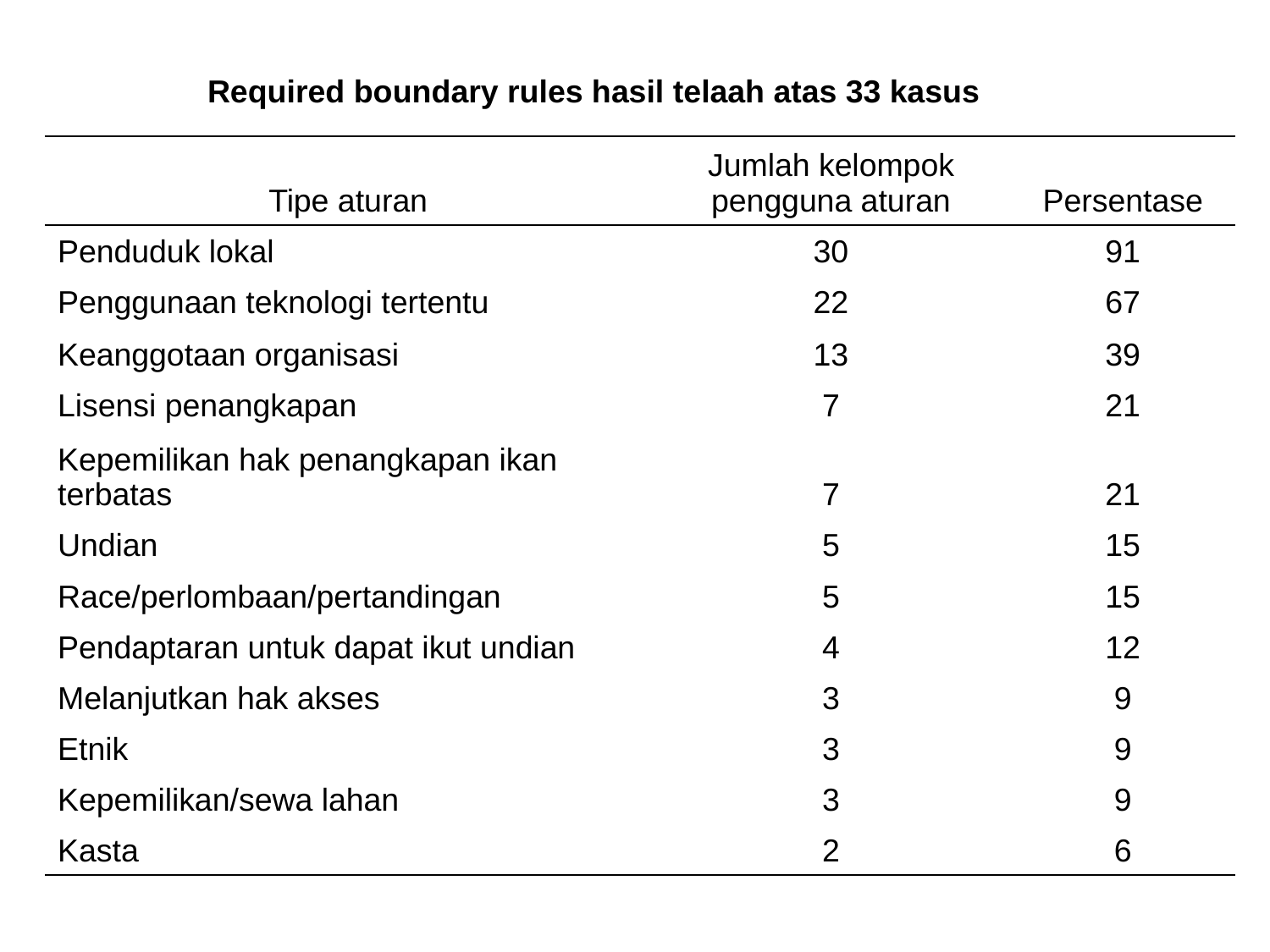

Required boundary rules hasil telaah atas 33 kasus
| Tipe aturan | Jumlah kelompok pengguna aturan | Persentase |
| --- | --- | --- |
| Penduduk lokal | 30 | 91 |
| Penggunaan teknologi tertentu | 22 | 67 |
| Keanggotaan organisasi | 13 | 39 |
| Lisensi penangkapan | 7 | 21 |
| Kepemilikan hak penangkapan ikan terbatas | 7 | 21 |
| Undian | 5 | 15 |
| Race/perlombaan/pertandingan | 5 | 15 |
| Pendaptaran untuk dapat ikut undian | 4 | 12 |
| Melanjutkan hak akses | 3 | 9 |
| Etnik | 3 | 9 |
| Kepemilikan/sewa lahan | 3 | 9 |
| Kasta | 2 | 6 |